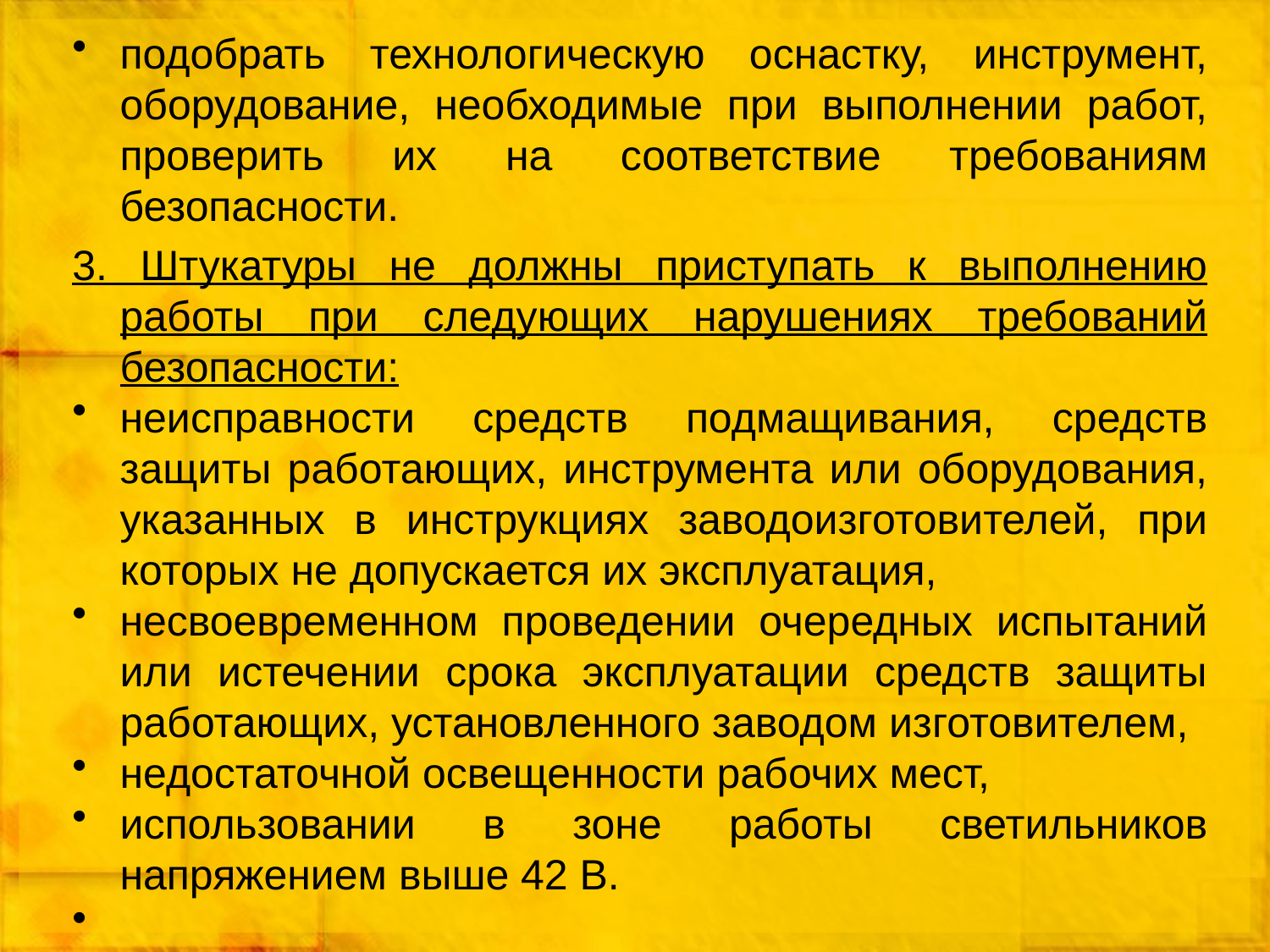

подобрать технологическую оснастку, инструмент, оборудование, необходимые при выполнении работ, проверить их на соответствие требованиям безопасности.
3. Штукатуры не должны приступать к выполнению работы при следующих нарушениях требований безопасности:
неисправности средств подмащивания, средств защиты работающих, инструмента или оборудования, указанных в инструкциях заводоизготовителей, при которых не допускается их эксплуатация,
несвоевременном проведении очередных испытаний или истечении срока эксплуатации средств защиты работающих, установленного заводом изготовителем,
недостаточной освещенности рабочих мест,
использовании в зоне работы светильников напряжением выше 42 В.